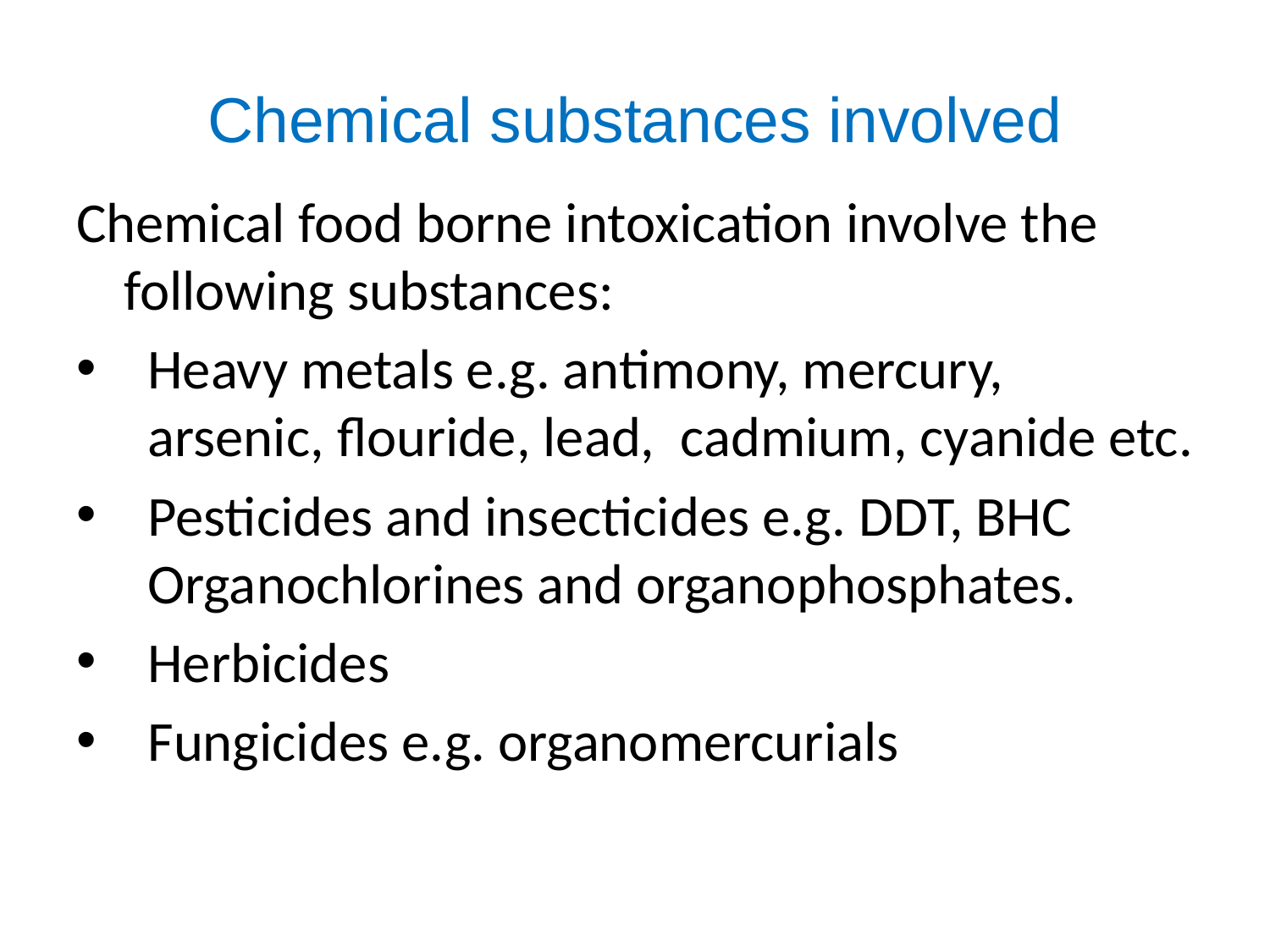

# Chemical substances involved
Chemical food borne intoxication involve the following substances:
Heavy metals e.g. antimony, mercury, arsenic, flouride, lead,  cadmium, cyanide etc.
Pesticides and insecticides e.g. DDT, BHC Organochlorines and organophosphates.
Herbicides
Fungicides e.g. organomercurials